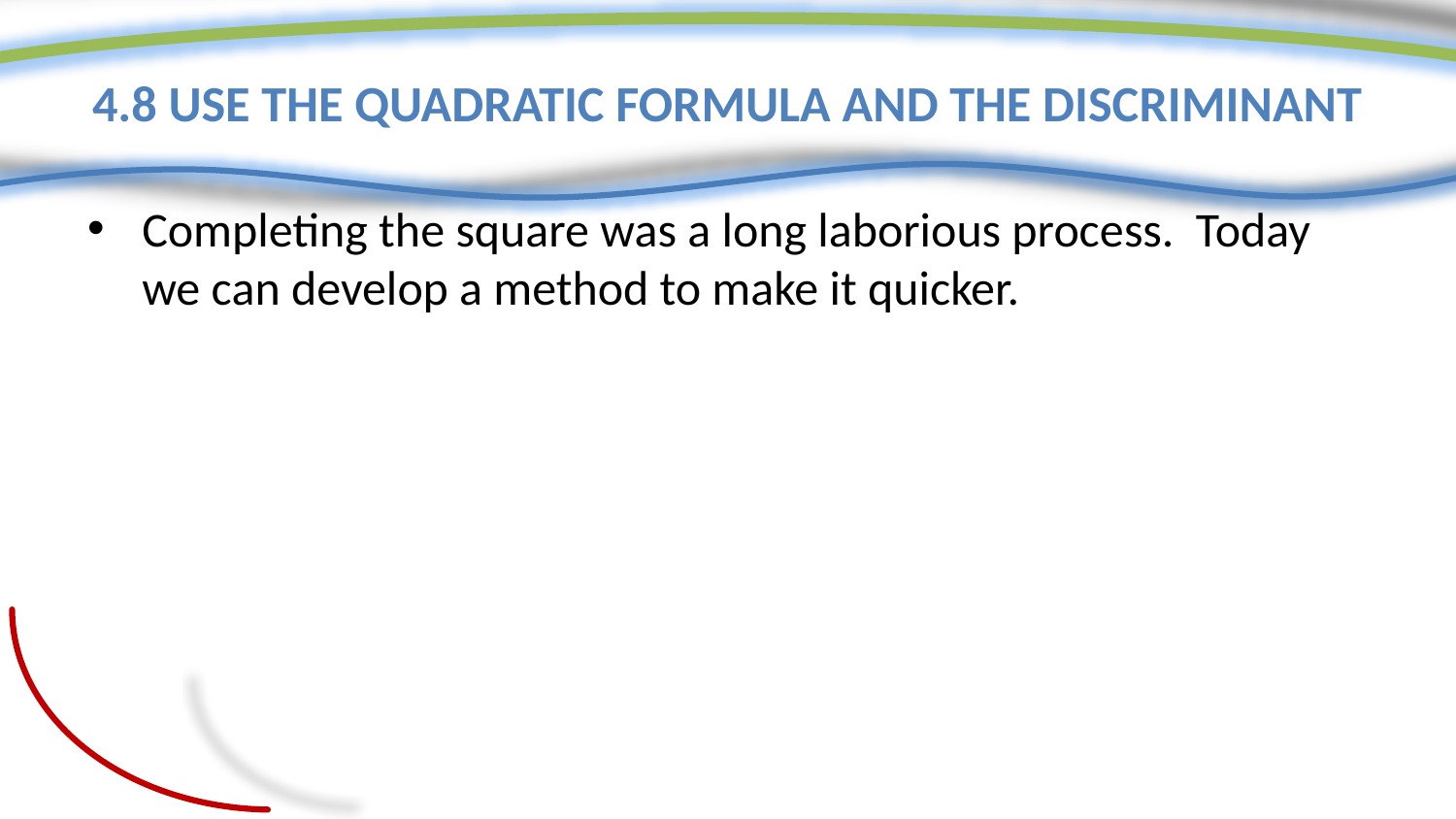

# 4.8 Use the Quadratic Formula and the Discriminant
Completing the square was a long laborious process.  Today we can develop a method to make it quicker.